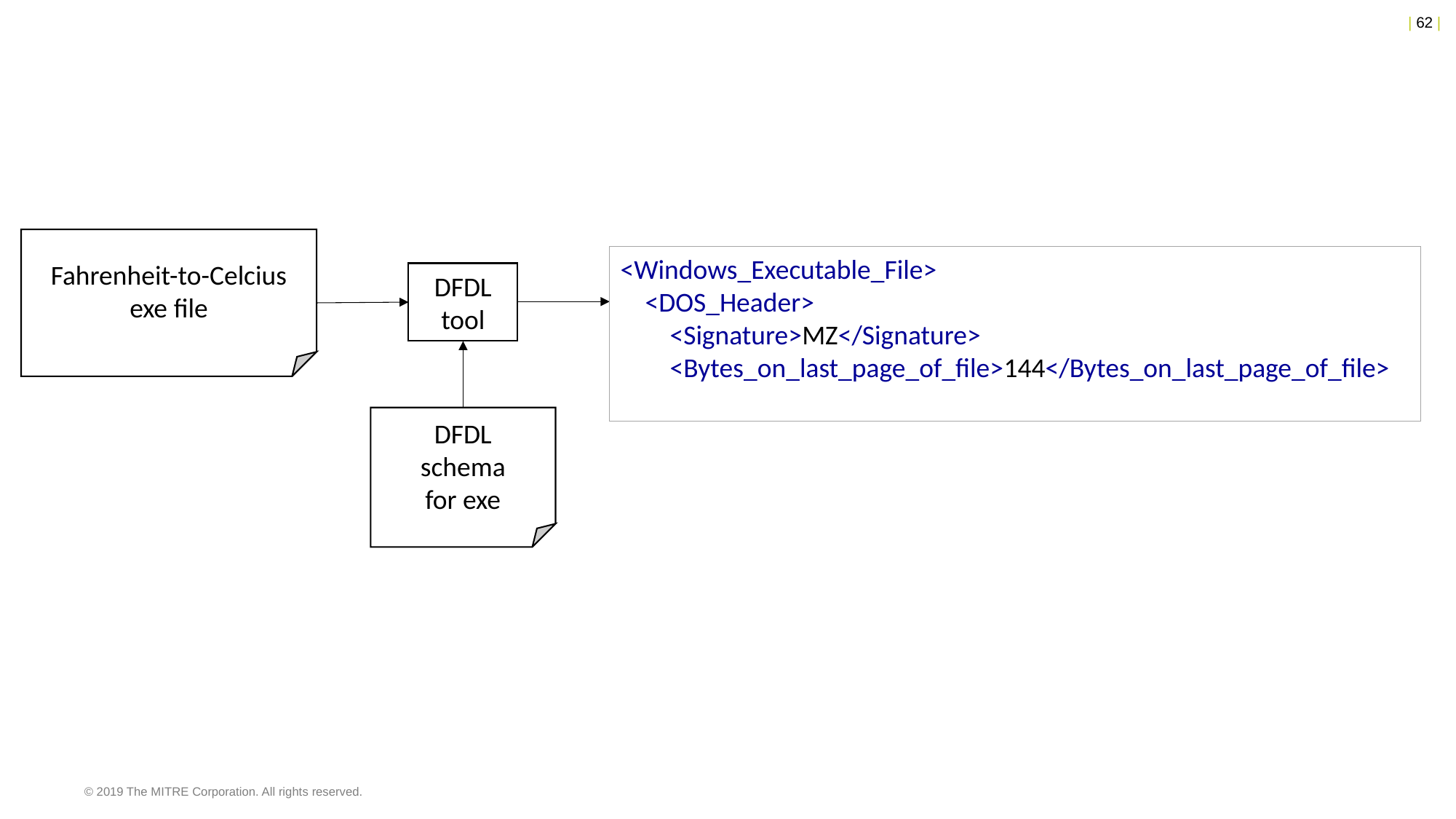

Fahrenheit-to-Celcius
exe file
<Windows_Executable_File>
    <DOS_Header>
        <Signature>MZ</Signature>
        <Bytes_on_last_page_of_file>144</Bytes_on_last_page_of_file>

DFDL
tool
DFDL
schema
for exe
© 2019 The MITRE Corporation. All rights reserved.